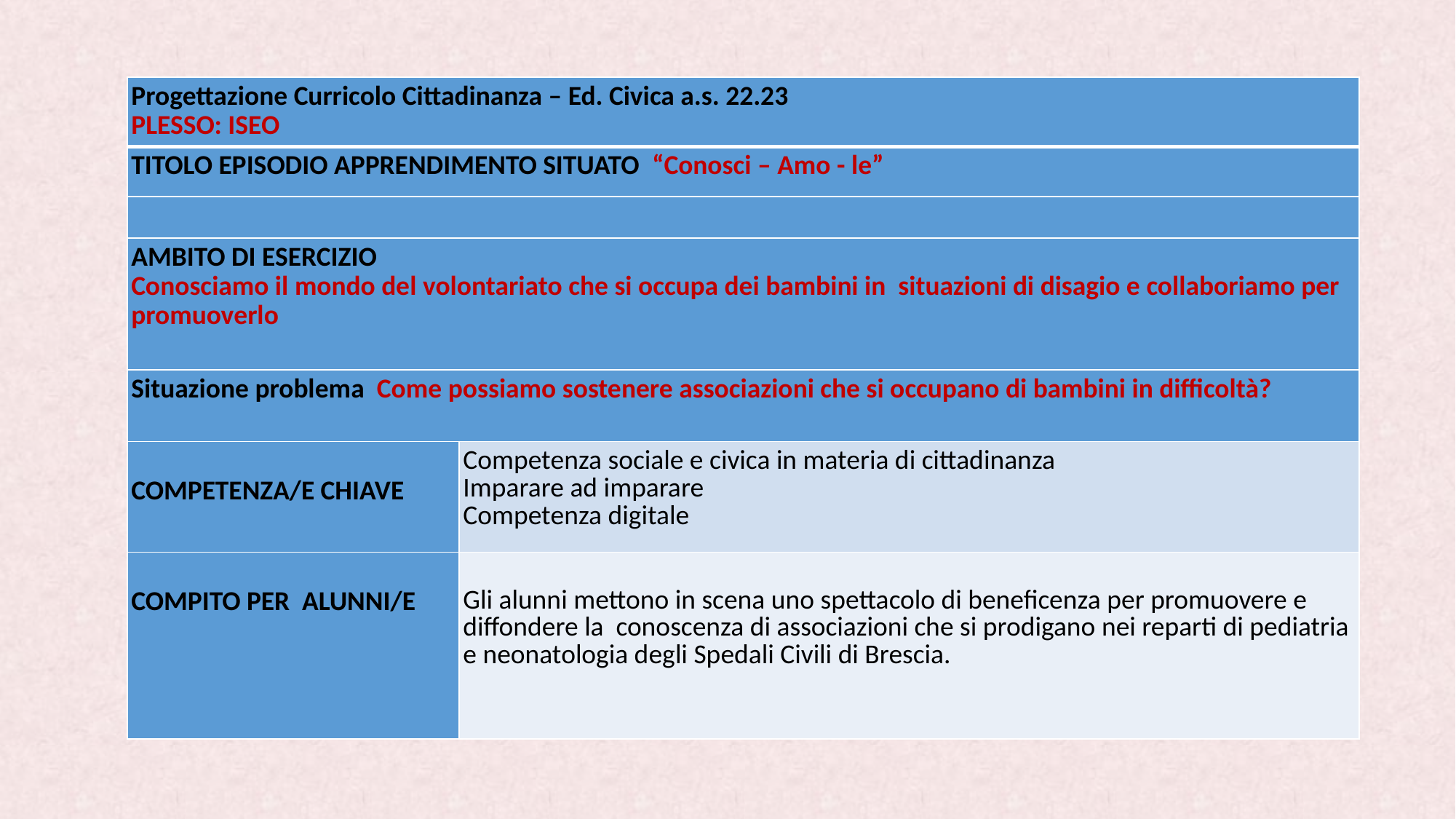

| Progettazione Curricolo Cittadinanza – Ed. Civica a.s. 22.23 PLESSO: ISEO |  |
| --- | --- |
| TITOLO EPISODIO APPRENDIMENTO SITUATO “Conosci – Amo - le” |  |
|  |  |
| AMBITO DI ESERCIZIO Conosciamo il mondo del volontariato che si occupa dei bambini in situazioni di disagio e collaboriamo per promuoverlo |  |
| Situazione problema Come possiamo sostenere associazioni che si occupano di bambini in difficoltà? |  |
| COMPETENZA/E CHIAVE | Competenza sociale e civica in materia di cittadinanza Imparare ad imparare Competenza digitale |
| COMPITO PER ALUNNI/E | Gli alunni mettono in scena uno spettacolo di beneficenza per promuovere e diffondere la conoscenza di associazioni che si prodigano nei reparti di pediatria e neonatologia degli Spedali Civili di Brescia. |